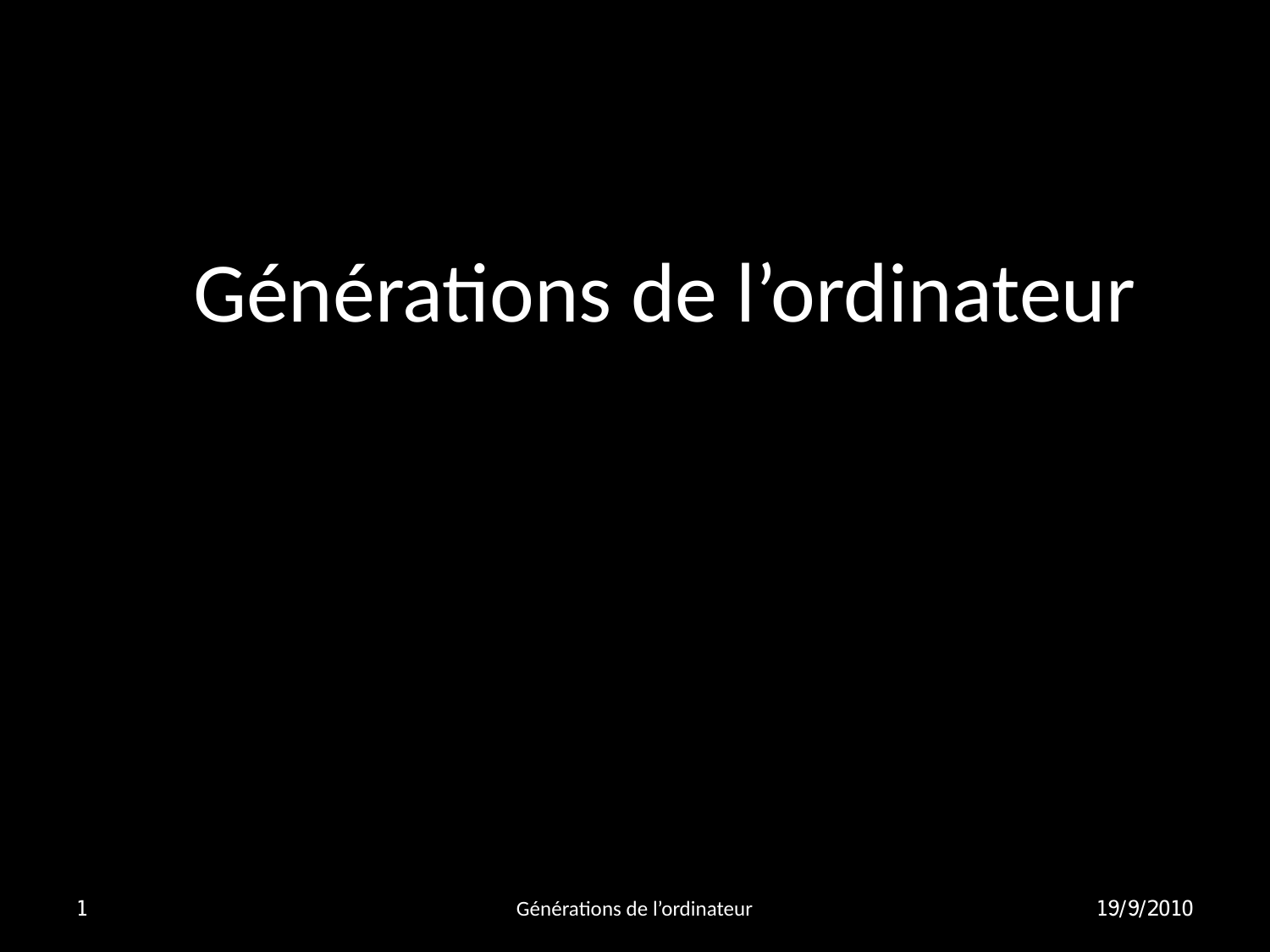

# Générations de l’ordinateur
1
Générations de l’ordinateur
19/9/2010